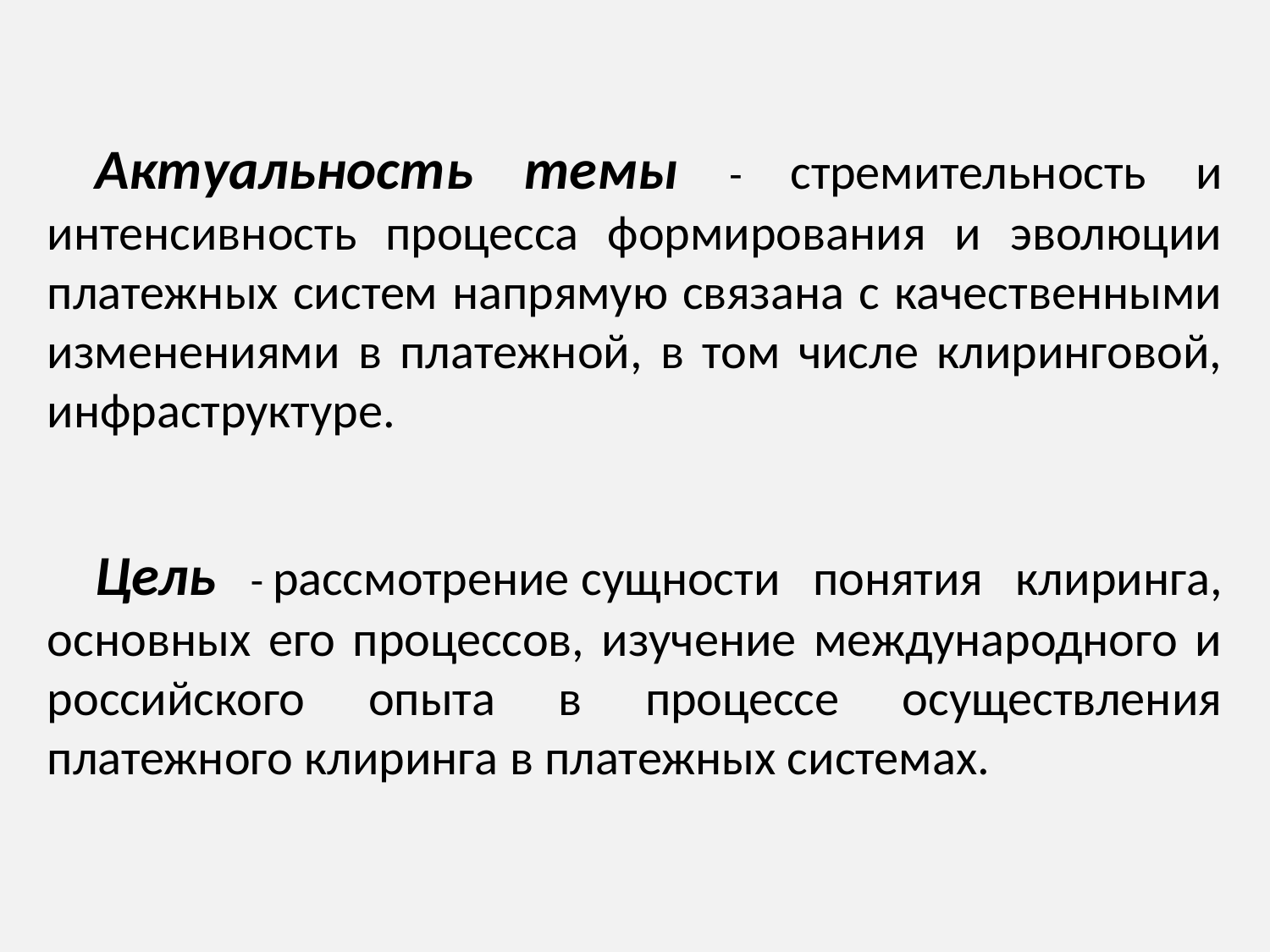

Актуальность темы - стремительность и интенсивность процесса формирования и эволюции платежных систем напрямую связана с качественными изменениями в платежной, в том числе клиринговой, инфраструктуре.

Цель - рассмотрение сущности понятия клиринга, основных его процессов, изучение международного и российского опыта в процессе осуществления платежного клиринга в платежных системах.